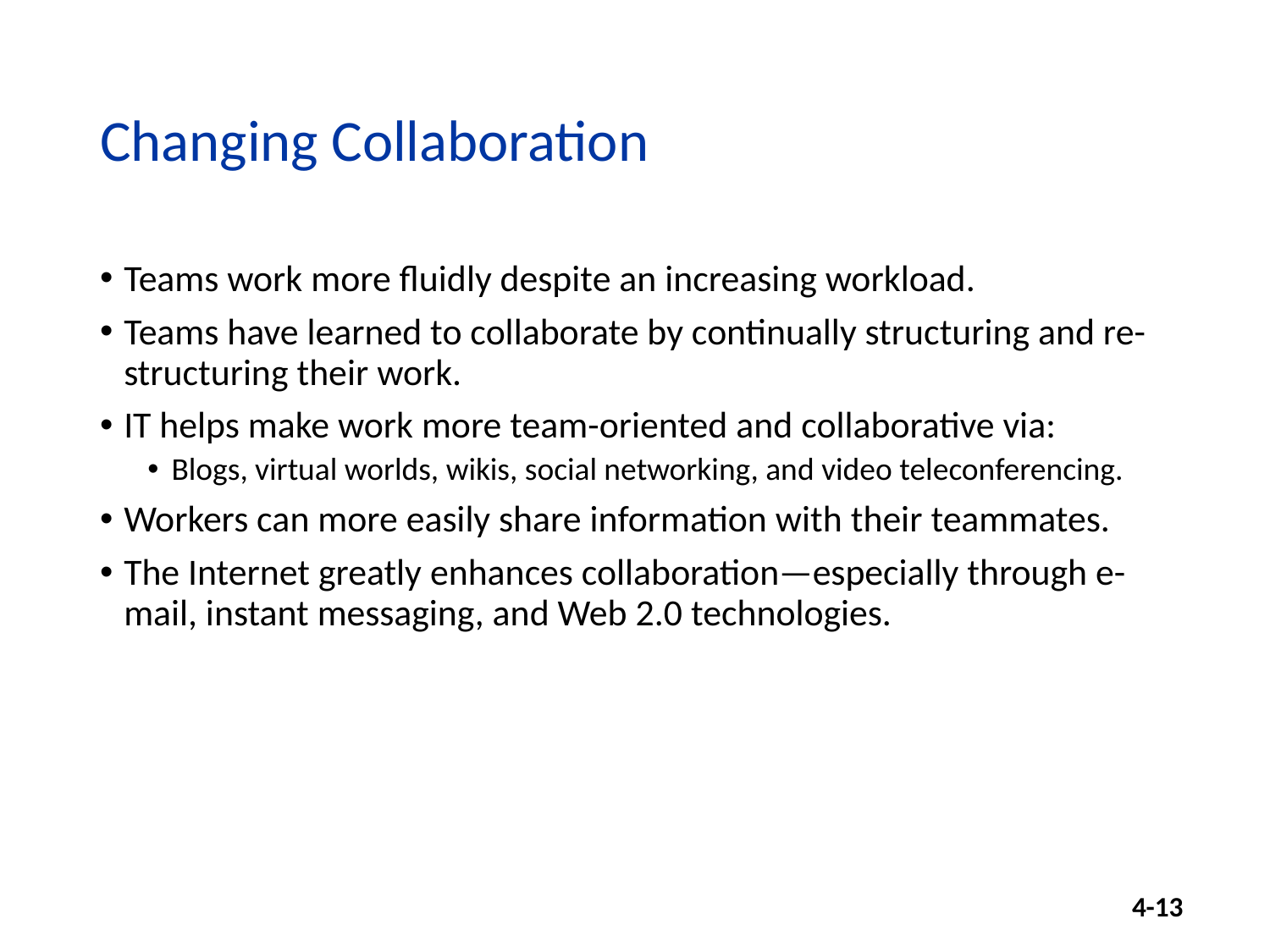

# Changing Collaboration
Teams work more fluidly despite an increasing workload.
Teams have learned to collaborate by continually structuring and re-structuring their work.
IT helps make work more team-oriented and collaborative via:
Blogs, virtual worlds, wikis, social networking, and video teleconferencing.
Workers can more easily share information with their teammates.
The Internet greatly enhances collaboration—especially through e-mail, instant messaging, and Web 2.0 technologies.